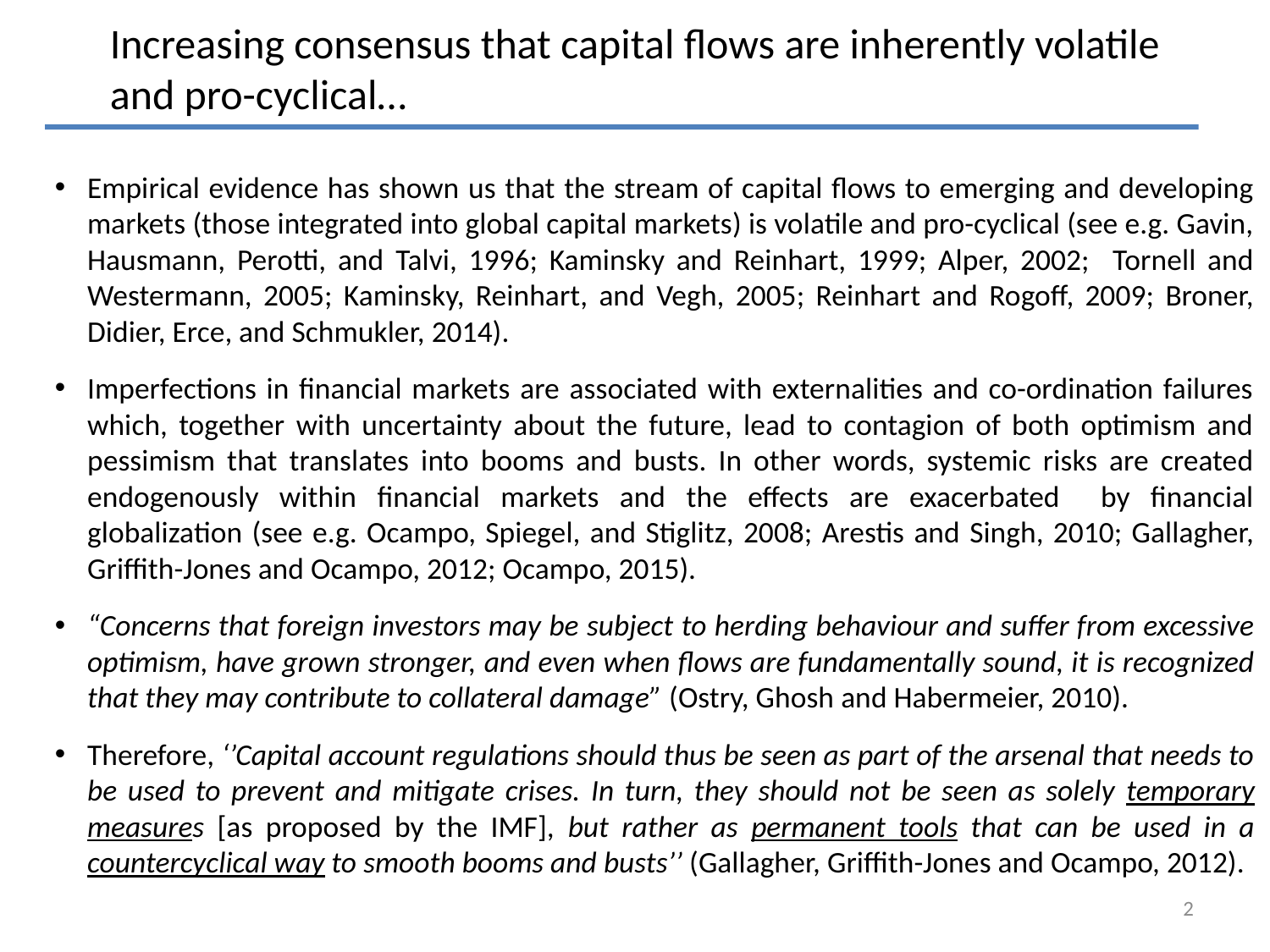

Increasing consensus that capital flows are inherently volatile and pro-cyclical…

Empirical evidence has shown us that the stream of capital flows to emerging and developing markets (those integrated into global capital markets) is volatile and pro-cyclical (see e.g. Gavin, Hausmann, Perotti, and Talvi, 1996; Kaminsky and Reinhart, 1999; Alper, 2002;  Tornell and Westermann, 2005; Kaminsky, Reinhart, and Vegh, 2005; Reinhart and Rogoff, 2009; Broner, Didier, Erce, and Schmukler, 2014).
Imperfections in financial markets are associated with externalities and co-ordination failures which, together with uncertainty about the future, lead to contagion of both optimism and pessimism that translates into booms and busts. In other words, systemic risks are created endogenously within financial markets and the effects are exacerbated  by financial globalization (see e.g. Ocampo, Spiegel, and Stiglitz, 2008; Arestis and Singh, 2010; Gallagher, Griffith-Jones and Ocampo, 2012; Ocampo, 2015).
“Concerns that foreign investors may be subject to herding behaviour and suffer from excessive optimism, have grown stronger, and even when flows are fundamentally sound, it is recognized that they may contribute to collateral damage” (Ostry, Ghosh and Habermeier, 2010).
Therefore, ‘’Capital account regulations should thus be seen as part of the arsenal that needs to be used to prevent and mitigate crises. In turn, they should not be seen as solely temporary measures [as proposed by the IMF], but rather as permanent tools that can be used in a countercyclical way to smooth booms and busts’’ (Gallagher, Griffith-Jones and Ocampo, 2012).
2